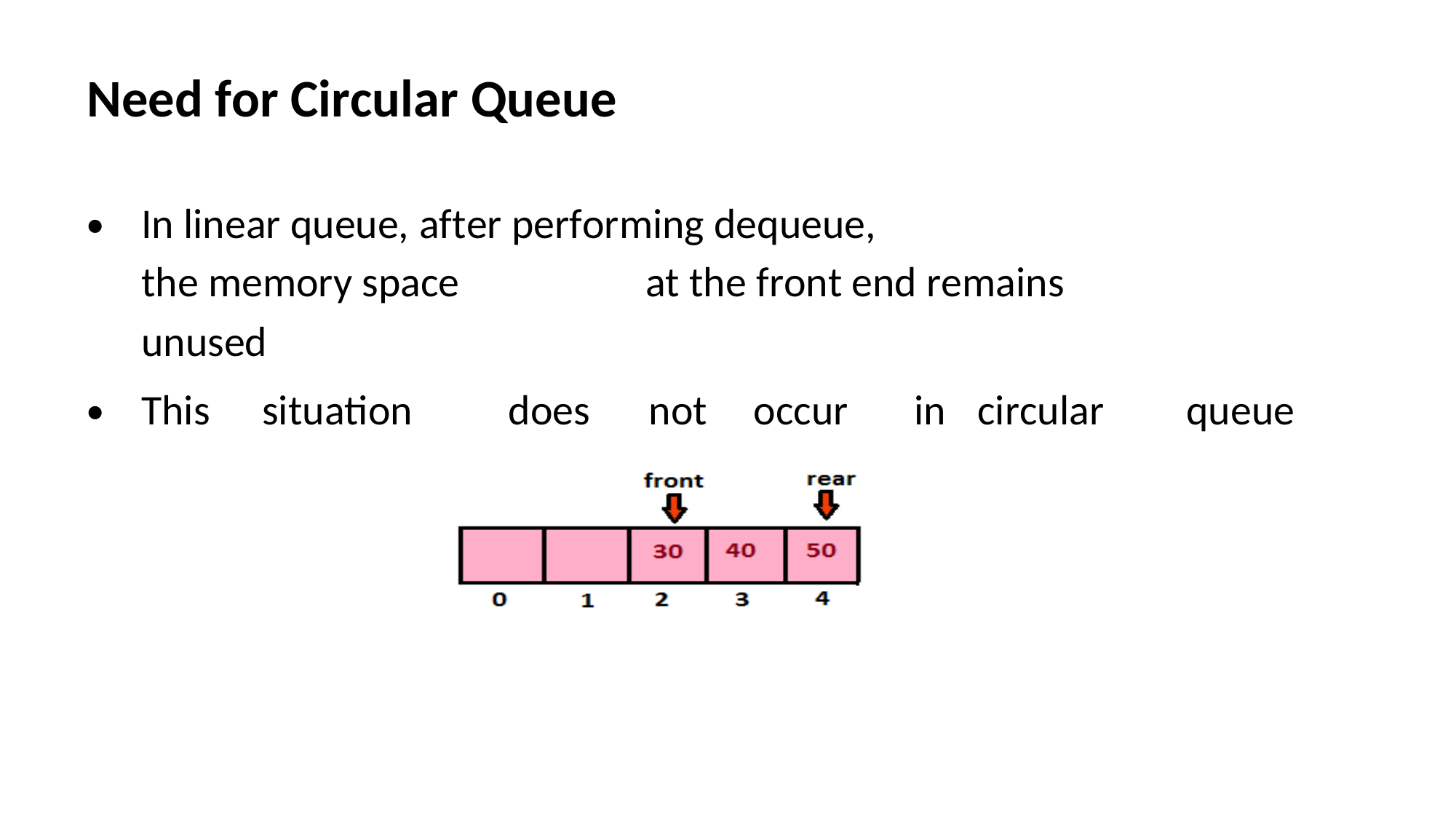

Need for Circular Queue
•
In linear queue, after performing dequeue,
the memory space
unused
at the front end remains
•
This
situation
does
not
occur
in
circular
queue